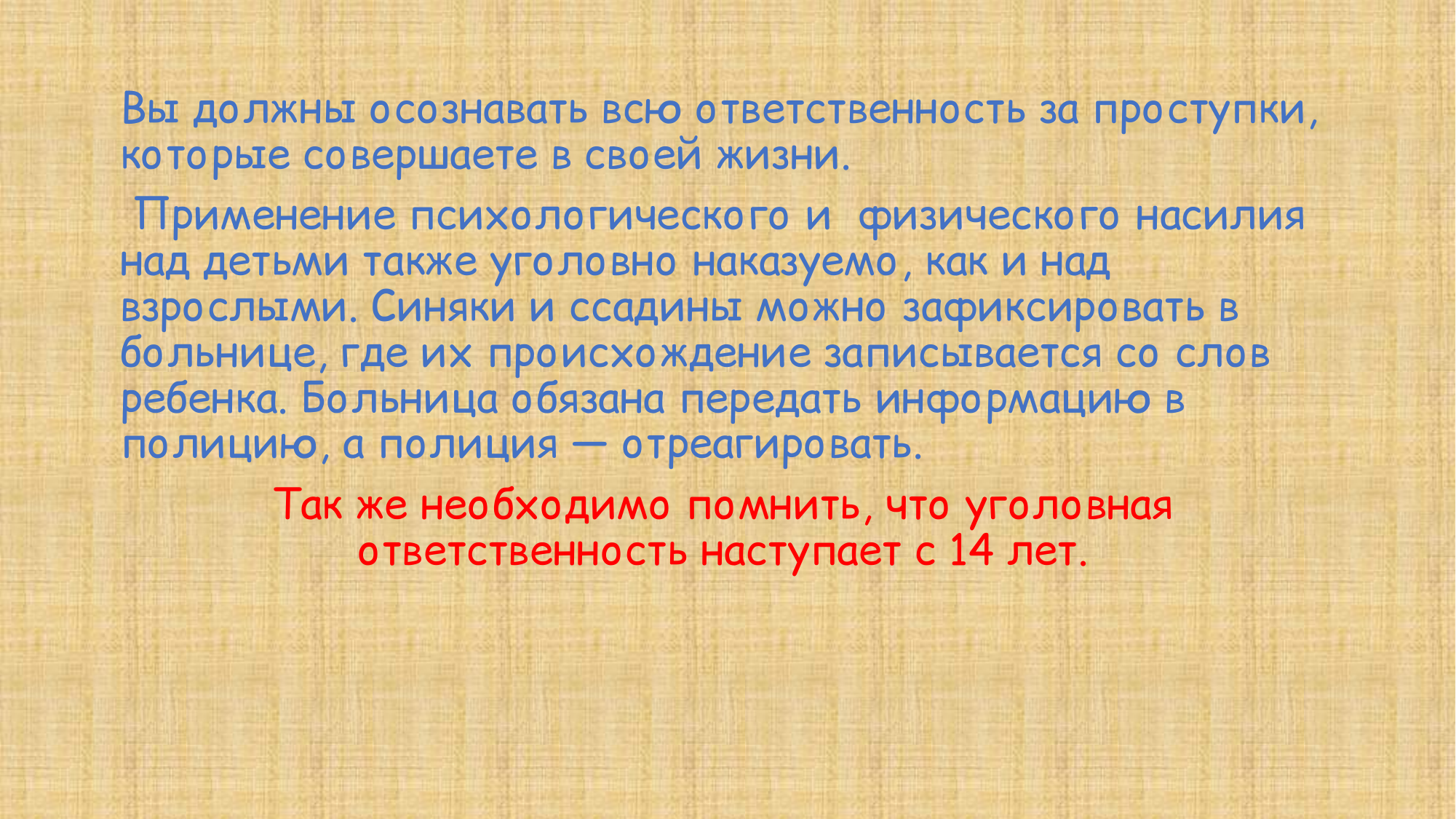

Вы должны осознавать всю ответственность за проступки, которые совершаете в своей жизни.
 Применение психологического и  физического насилия над детьми также уголовно наказуемо, как и над взрослыми. Синяки и ссадины можно зафиксировать в больнице, где их происхождение записывается со слов ребенка. Больница обязана передать информацию в полицию, а полиция — отреагировать.
Так же необходимо помнить, что уголовная ответственность наступает с 14 лет.